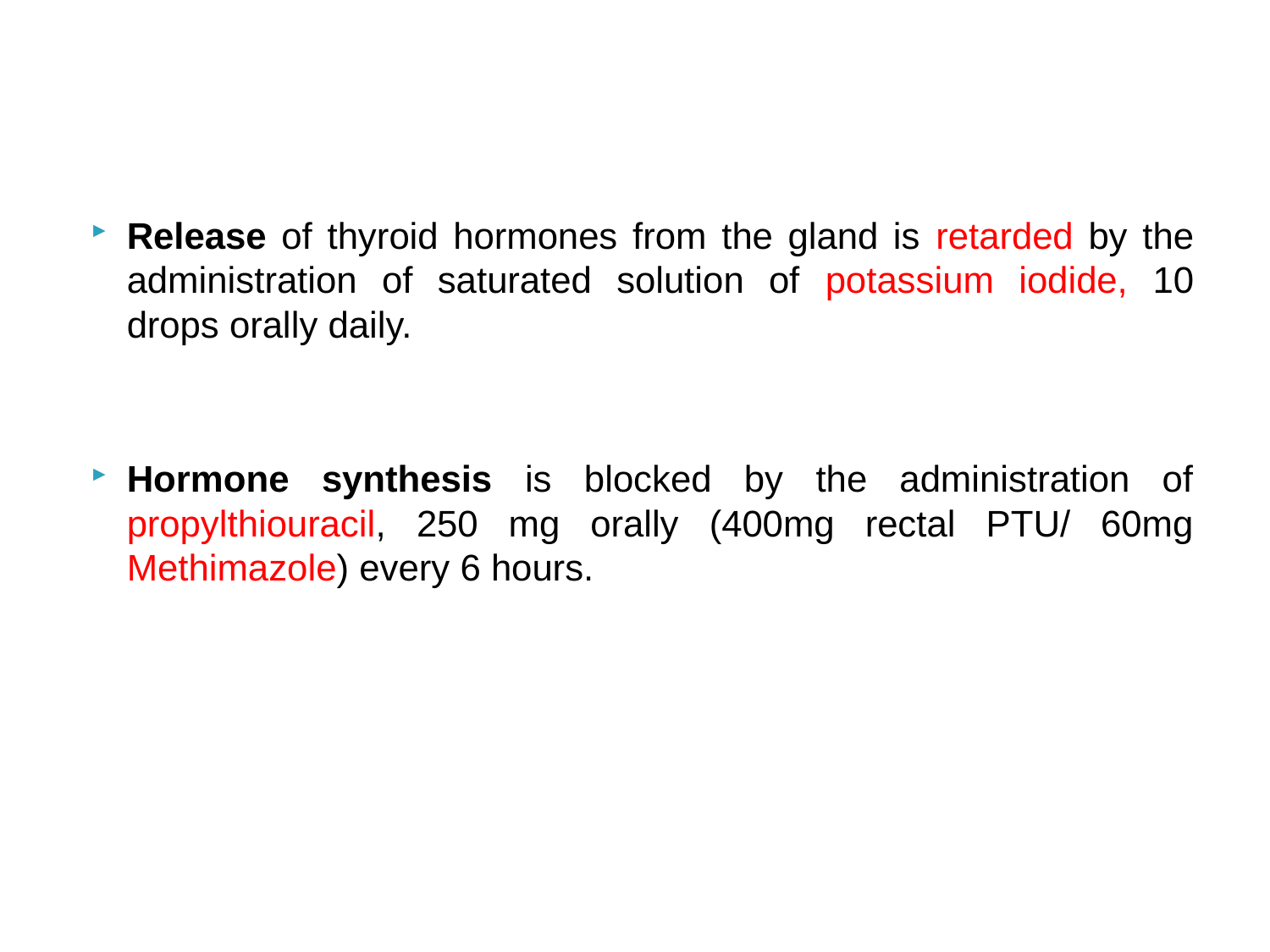

#
Release of thyroid hormones from the gland is retarded by the administration of saturated solution of potassium iodide, 10 drops orally daily.

Hormone synthesis is blocked by the administration of propylthiouracil, 250 mg orally (400mg rectal PTU/ 60mg Methimazole) every 6 hours.